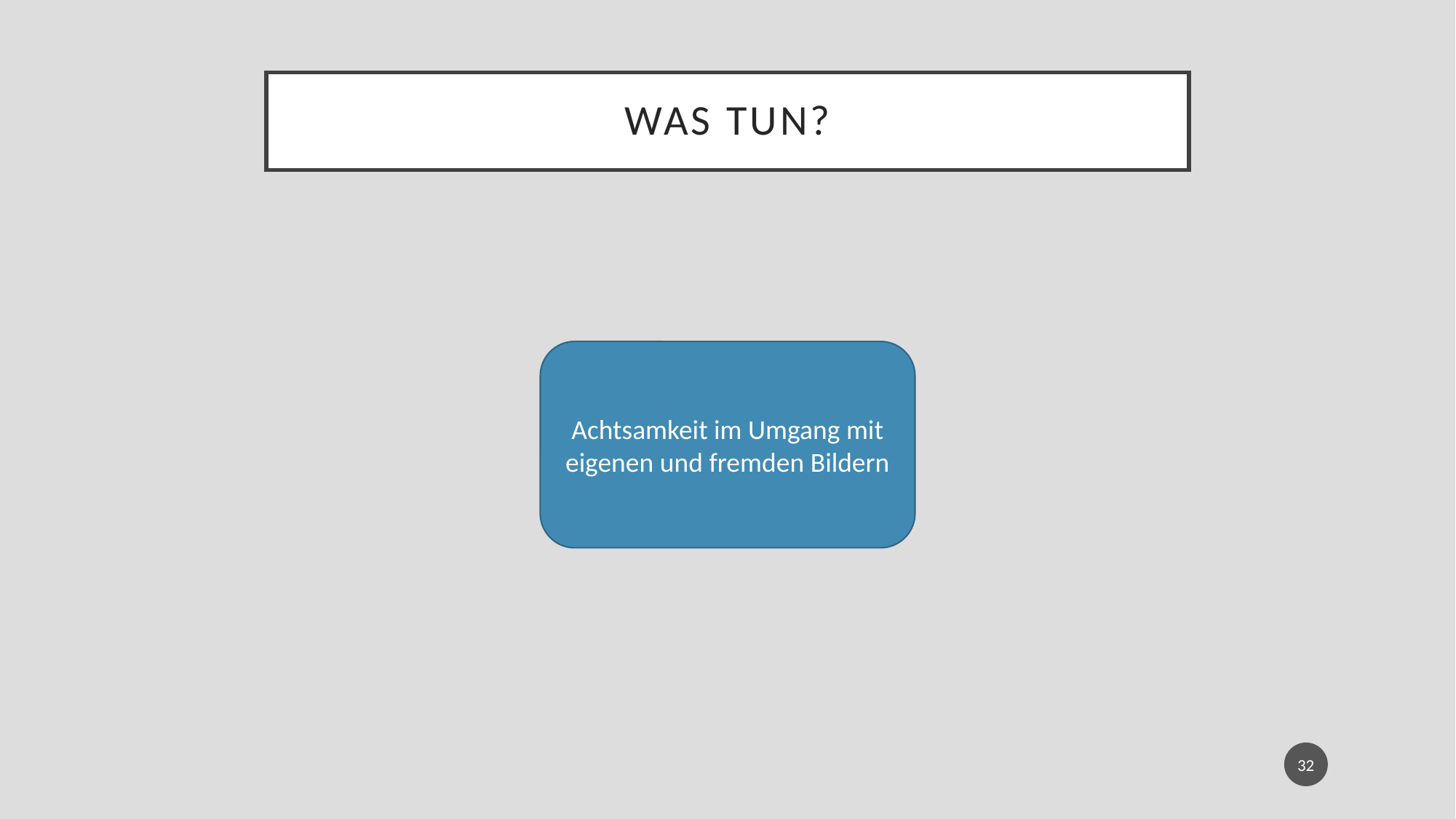

# Was Tun?
Achtsamkeit im Umgang mit eigenen und fremden Bildern
32